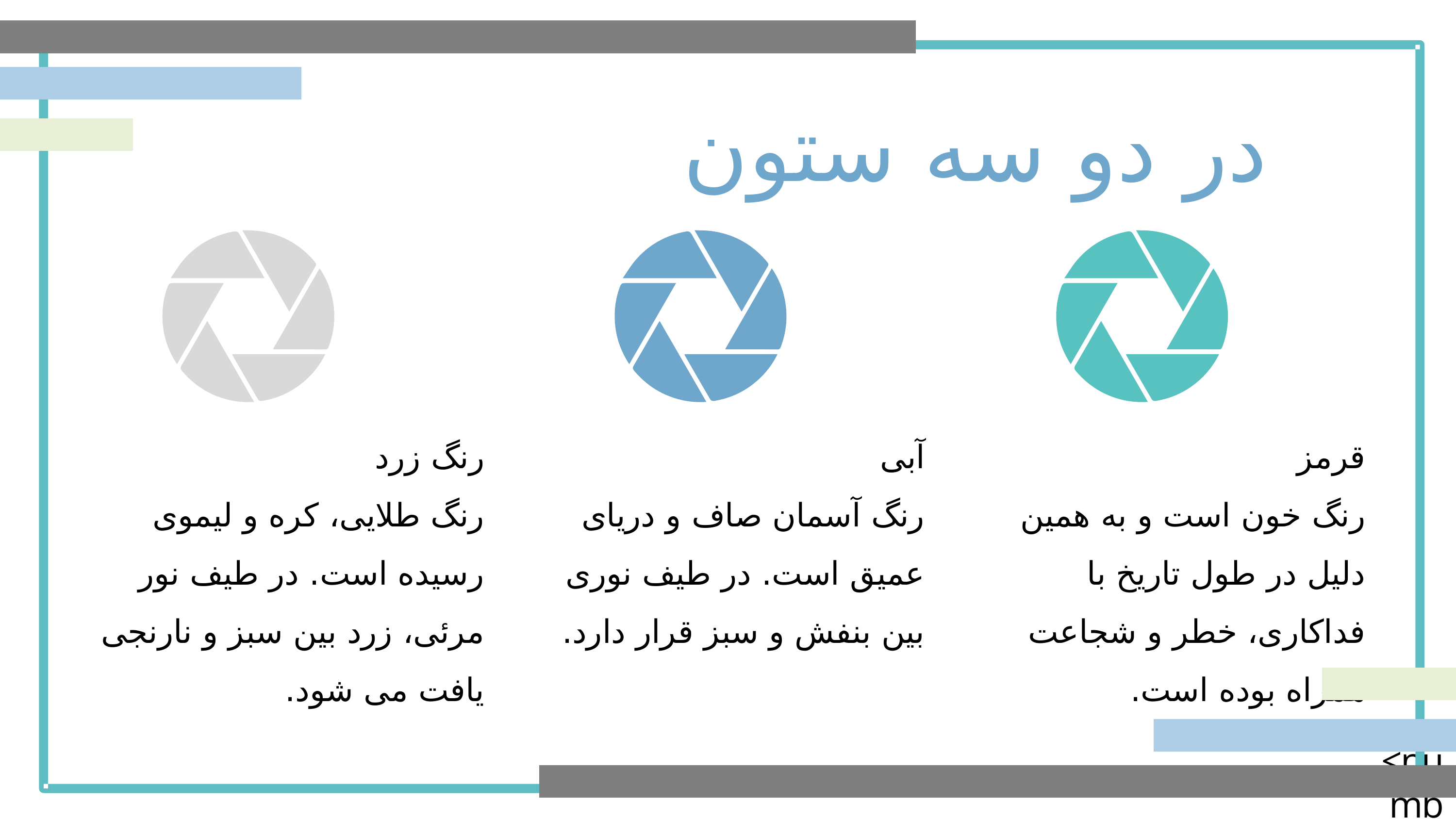

در دو سه ستون

رنگ زرد
رنگ طلایی، کره و لیموی رسیده است. در طیف نور مرئی، زرد بین سبز و نارنجی یافت می شود.
آبی
رنگ آسمان صاف و دریای عمیق است. در طیف نوری بین بنفش و سبز قرار دارد.
قرمز
رنگ خون است و به همین دلیل در طول تاریخ با فداکاری، خطر و شجاعت همراه بوده است.

<number>